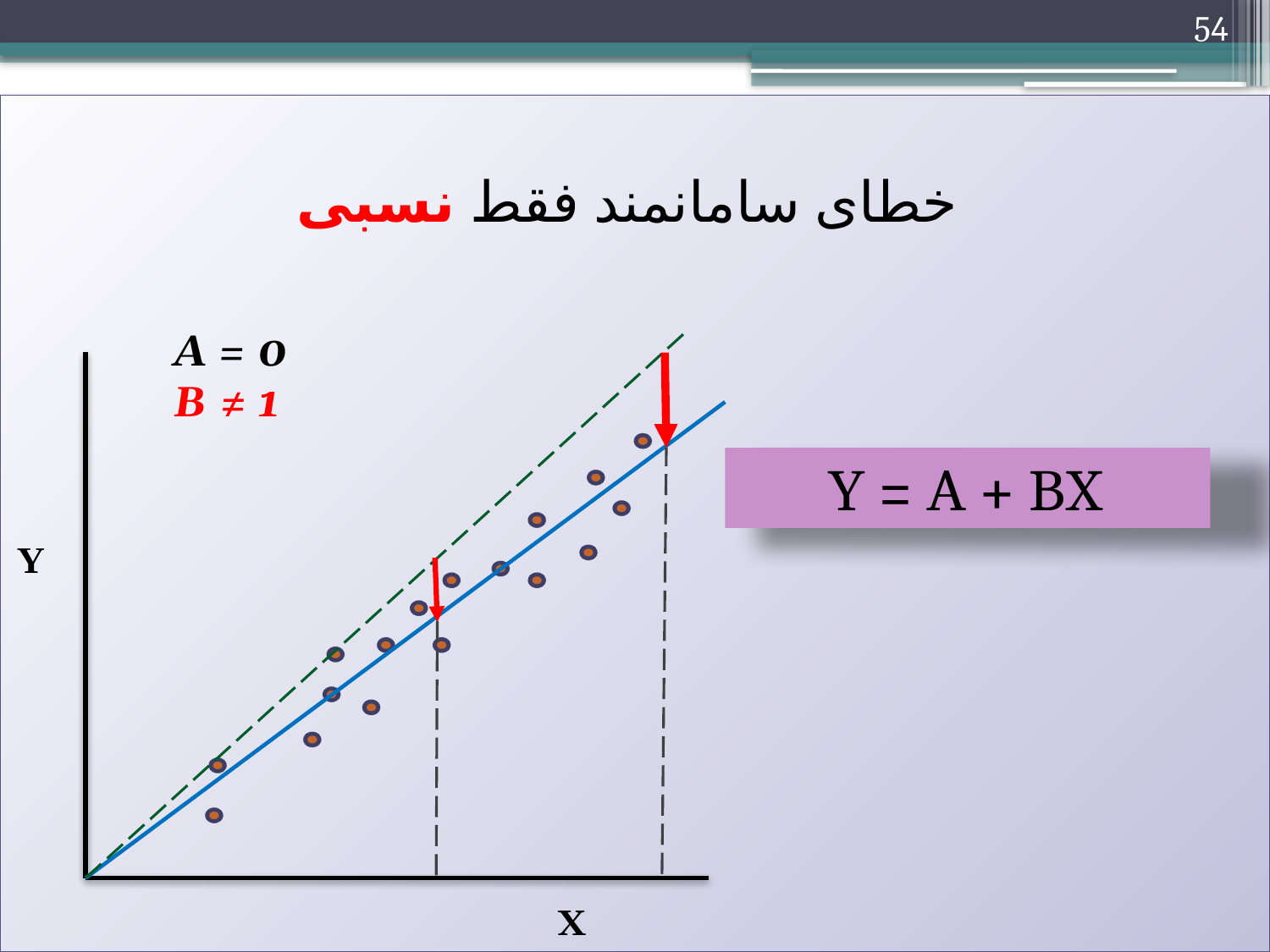

54

خطای سامانمند فقط نسبی

A = 0
B ≠ 1

Y = A + BX

Y

X